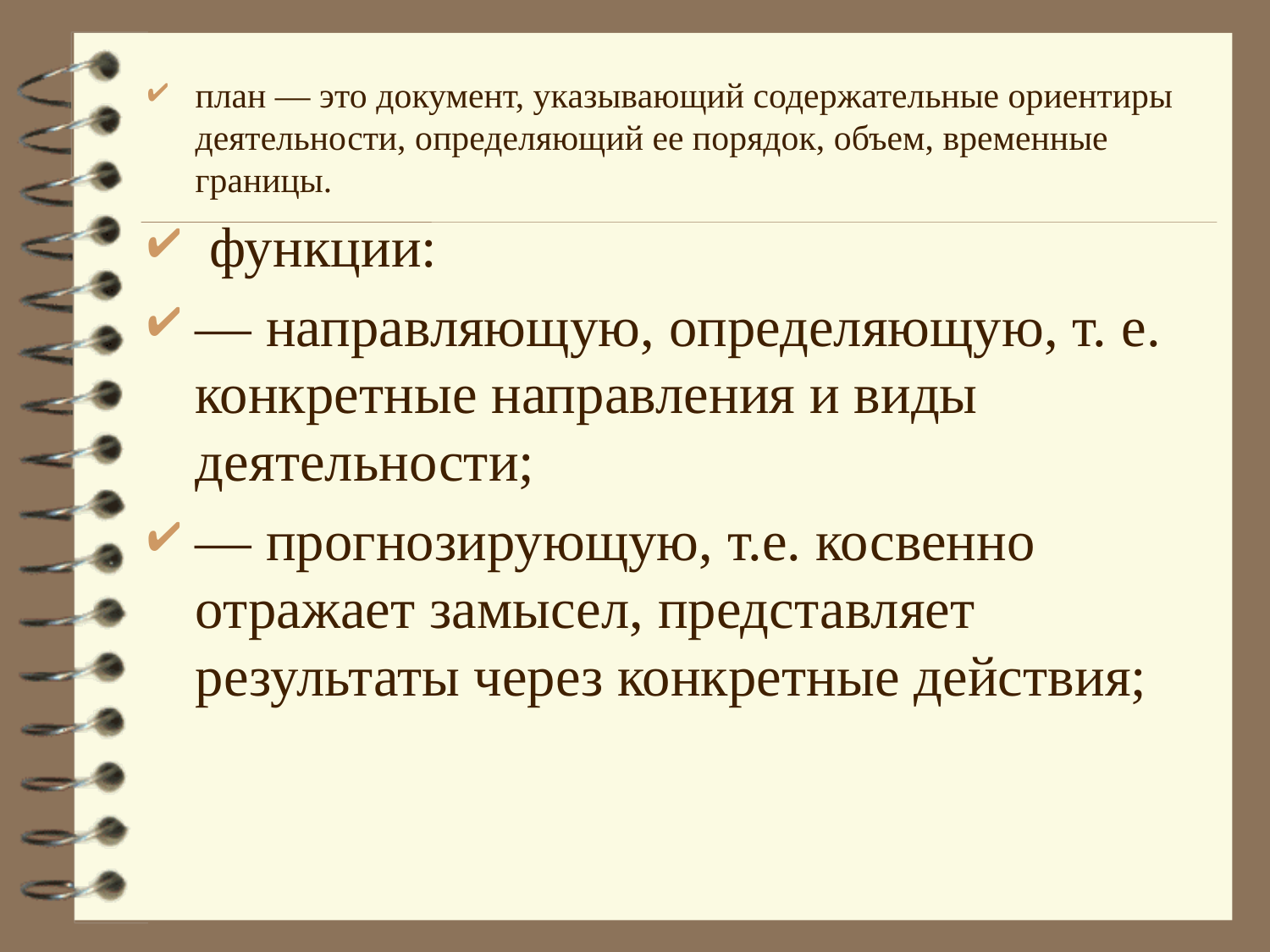

план — это документ, указывающий содержательные ориентиры деятельности, определяющий ее порядок, объем, временные границы.
 функции:
— направляющую, определяющую, т. е. конкретные направления и виды деятельности;
— прогнозирующую, т.е. косвенно отражает замысел, представляет результаты через конкретные действия;